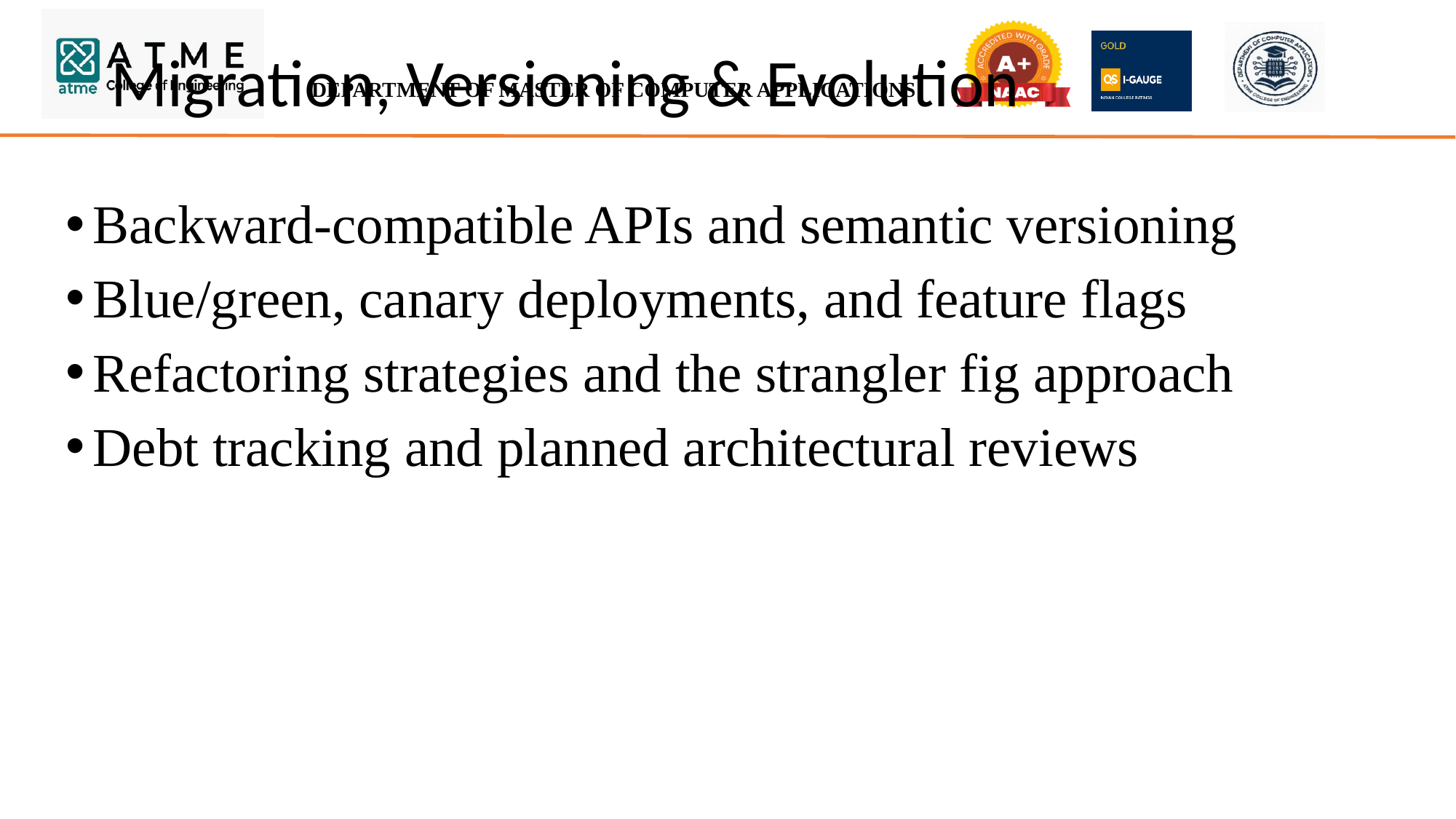

# Migration, Versioning & Evolution
Backward-compatible APIs and semantic versioning
Blue/green, canary deployments, and feature flags
Refactoring strategies and the strangler fig approach
Debt tracking and planned architectural reviews